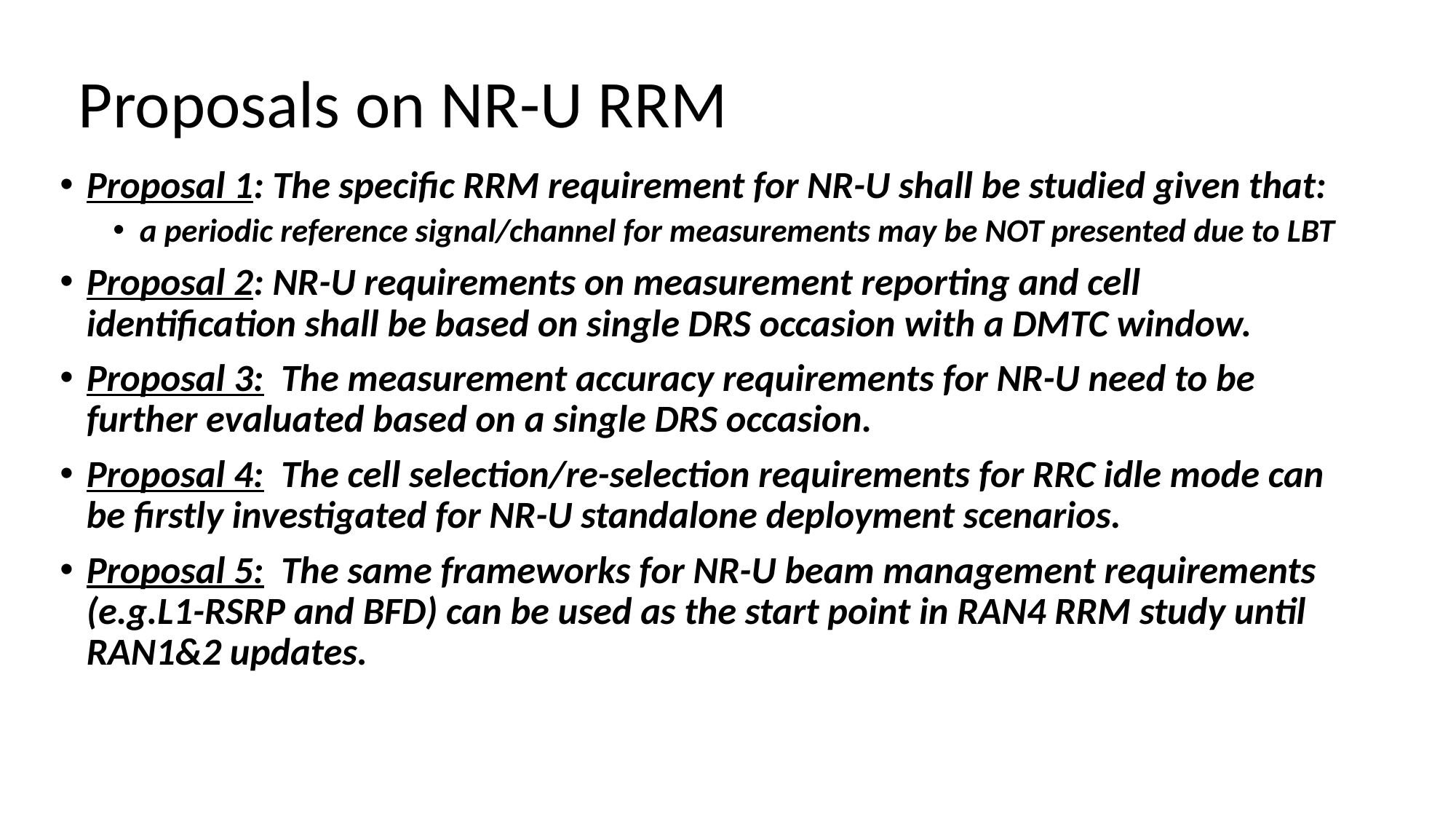

# Proposals on NR-U RRM
Proposal 1: The specific RRM requirement for NR-U shall be studied given that:
a periodic reference signal/channel for measurements may be NOT presented due to LBT
Proposal 2: NR-U requirements on measurement reporting and cell identification shall be based on single DRS occasion with a DMTC window.
Proposal 3:  The measurement accuracy requirements for NR-U need to be further evaluated based on a single DRS occasion.
Proposal 4:  The cell selection/re-selection requirements for RRC idle mode can be firstly investigated for NR-U standalone deployment scenarios.
Proposal 5:  The same frameworks for NR-U beam management requirements (e.g.L1-RSRP and BFD) can be used as the start point in RAN4 RRM study until RAN1&2 updates.